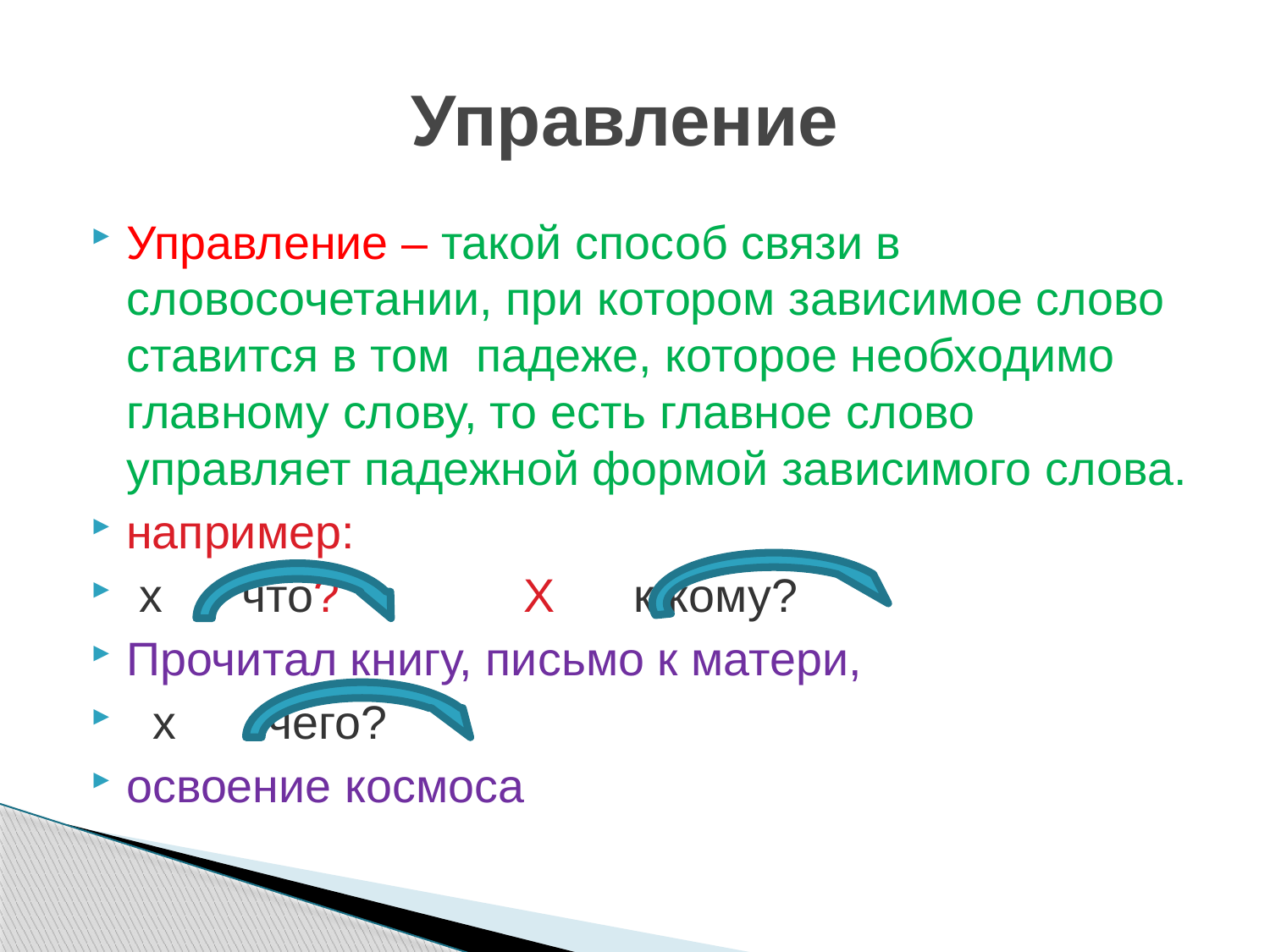

# Управление
Управление – такой способ связи в словосочетании, при котором зависимое слово ставится в том  падеже, которое необходимо главному слову, то есть главное слово управляет падежной формой зависимого слова.
например:
 х      что?              Х      к кому?
Прочитал книгу, письмо к матери,
  х       чего?
освоение космоса